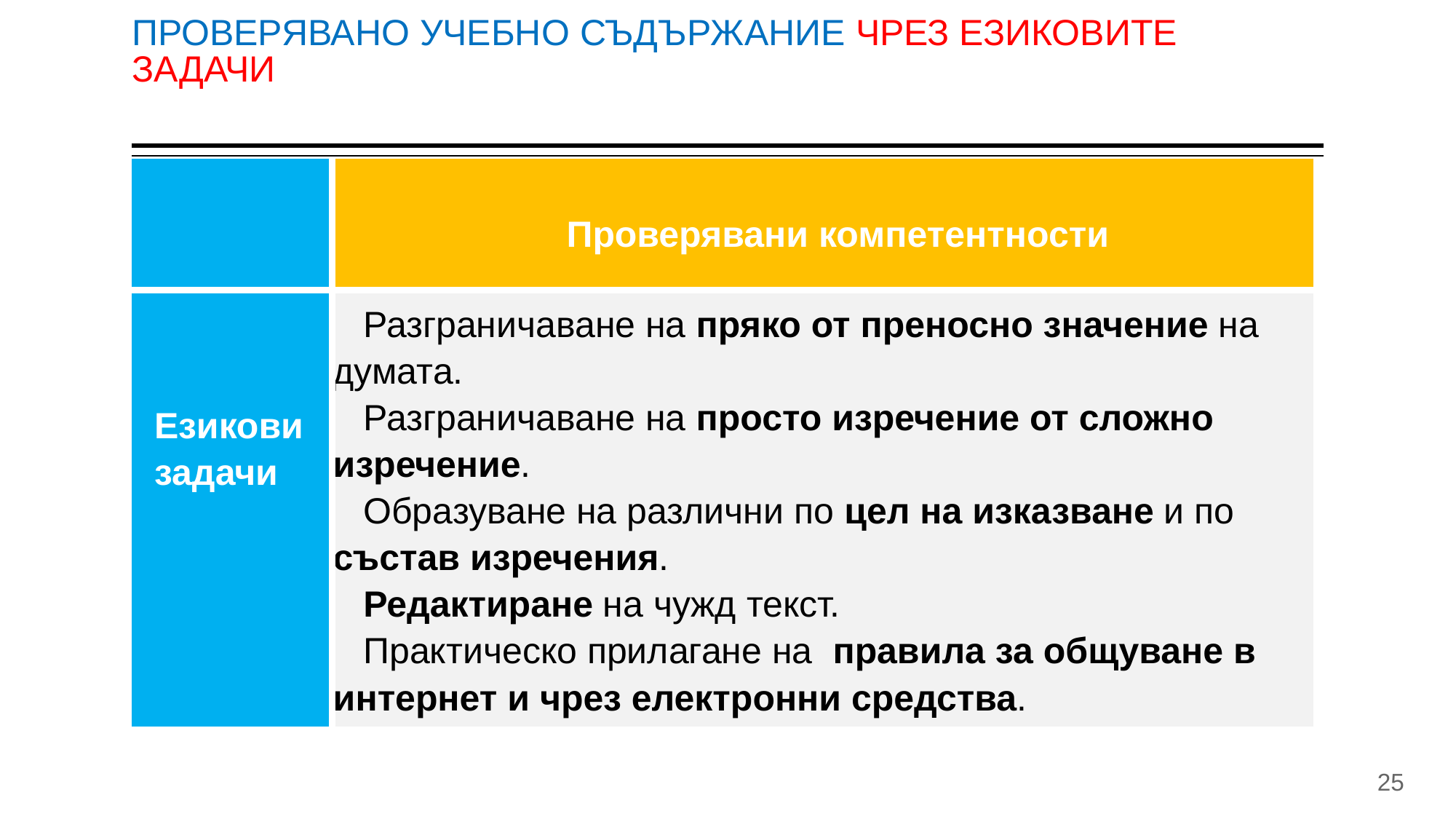

# ПРОВЕРЯВАНО УЧЕБНО СЪДЪРЖАНИЕ ЧРЕЗ ЕЗИКОВИТЕ ЗАДАЧИ
|  | Проверявани компетентности |
| --- | --- |
| Езикови задачи | Разграничаване на пряко от преносно значение на думата. Разграничаване на просто изречение от сложно изречение. Образуване на различни по цел на изказване и по състав изречения. Редактиране на чужд текст. Практическо прилагане на правила за общуване в интернет и чрез електронни средства. |
25